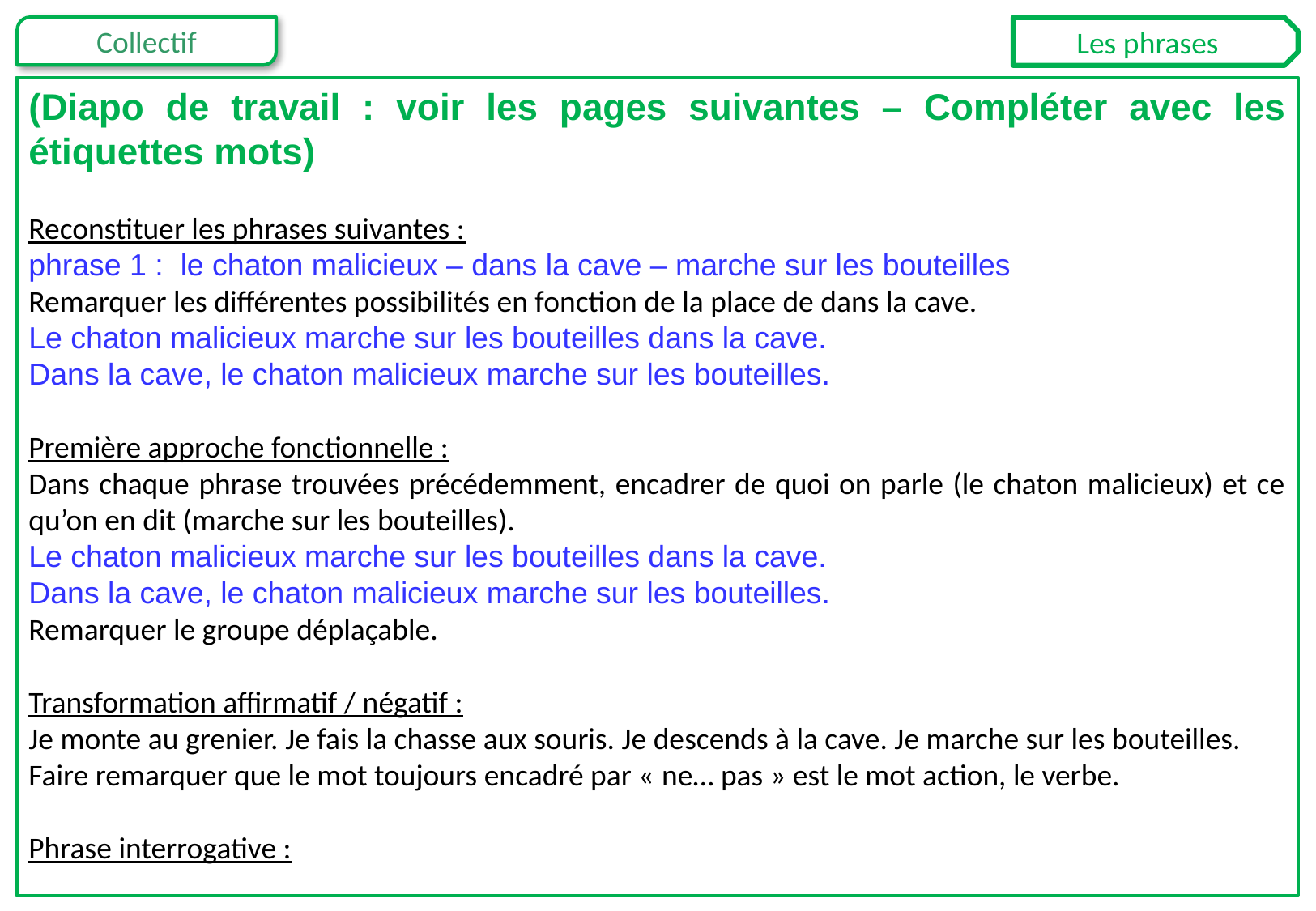

Les phrases
(Diapo de travail : voir les pages suivantes – Compléter avec les étiquettes mots)

Reconstituer les phrases suivantes :
phrase 1 :  le chaton malicieux – dans la cave – marche sur les bouteilles
Remarquer les différentes possibilités en fonction de la place de dans la cave.
Le chaton malicieux marche sur les bouteilles dans la cave.
Dans la cave, le chaton malicieux marche sur les bouteilles.

Première approche fonctionnelle :
Dans chaque phrase trouvées précédemment, encadrer de quoi on parle (le chaton malicieux) et ce qu’on en dit (marche sur les bouteilles).
Le chaton malicieux marche sur les bouteilles dans la cave.
Dans la cave, le chaton malicieux marche sur les bouteilles.
Remarquer le groupe déplaçable.

Transformation affirmatif / négatif :
Je monte au grenier. Je fais la chasse aux souris. Je descends à la cave. Je marche sur les bouteilles.
Faire remarquer que le mot toujours encadré par « ne… pas » est le mot action, le verbe.

Phrase interrogative :